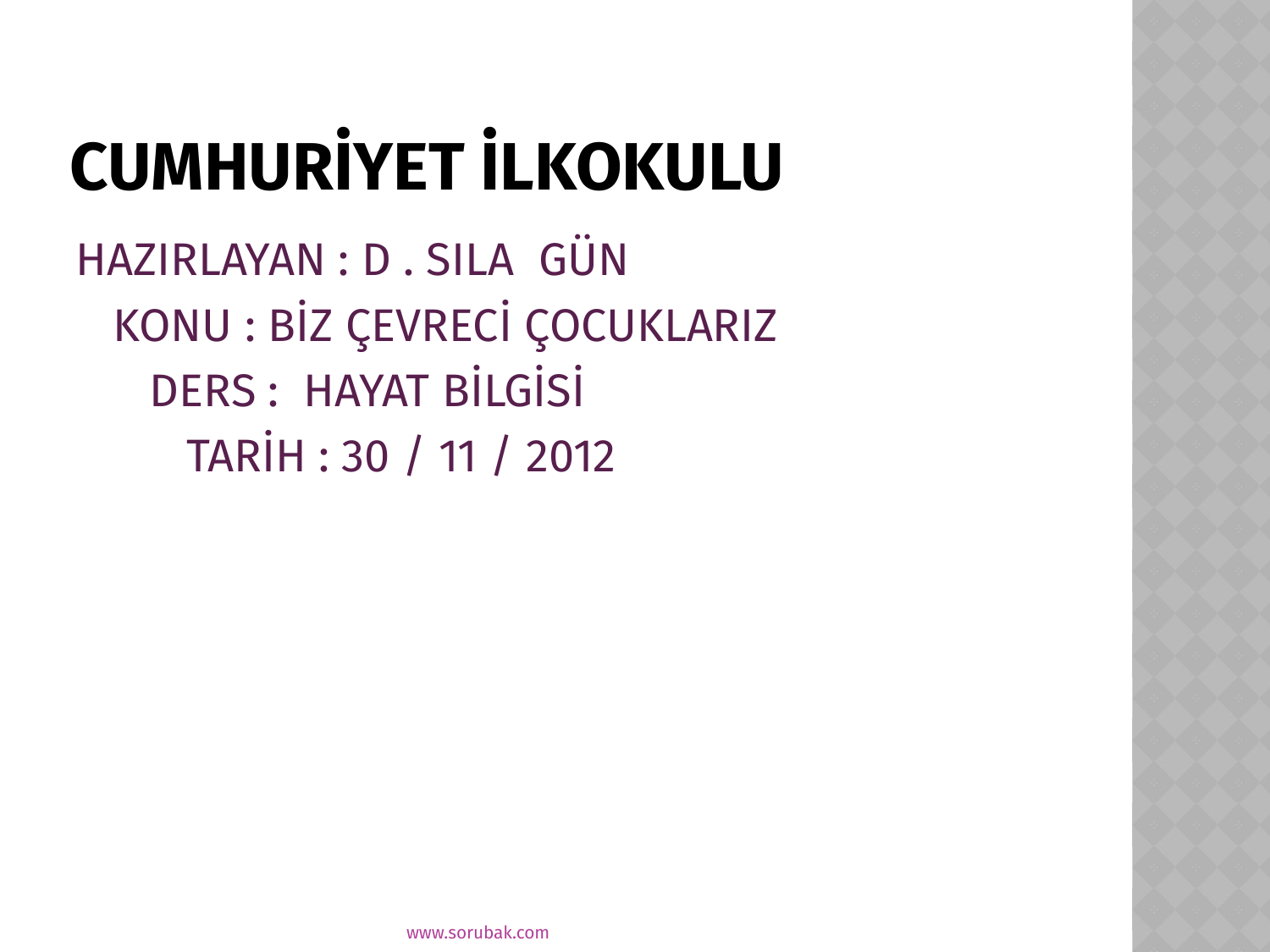

# CUMHURİYET İLKOKULU
HAZIRLAYAN : D . SILA  GÜN
   KONU : BİZ ÇEVRECİ ÇOCUKLARIZ
      DERS :  HAYAT BİLGİSİ
         TARİH : 30 / 11 / 2012
www.sorubak.com